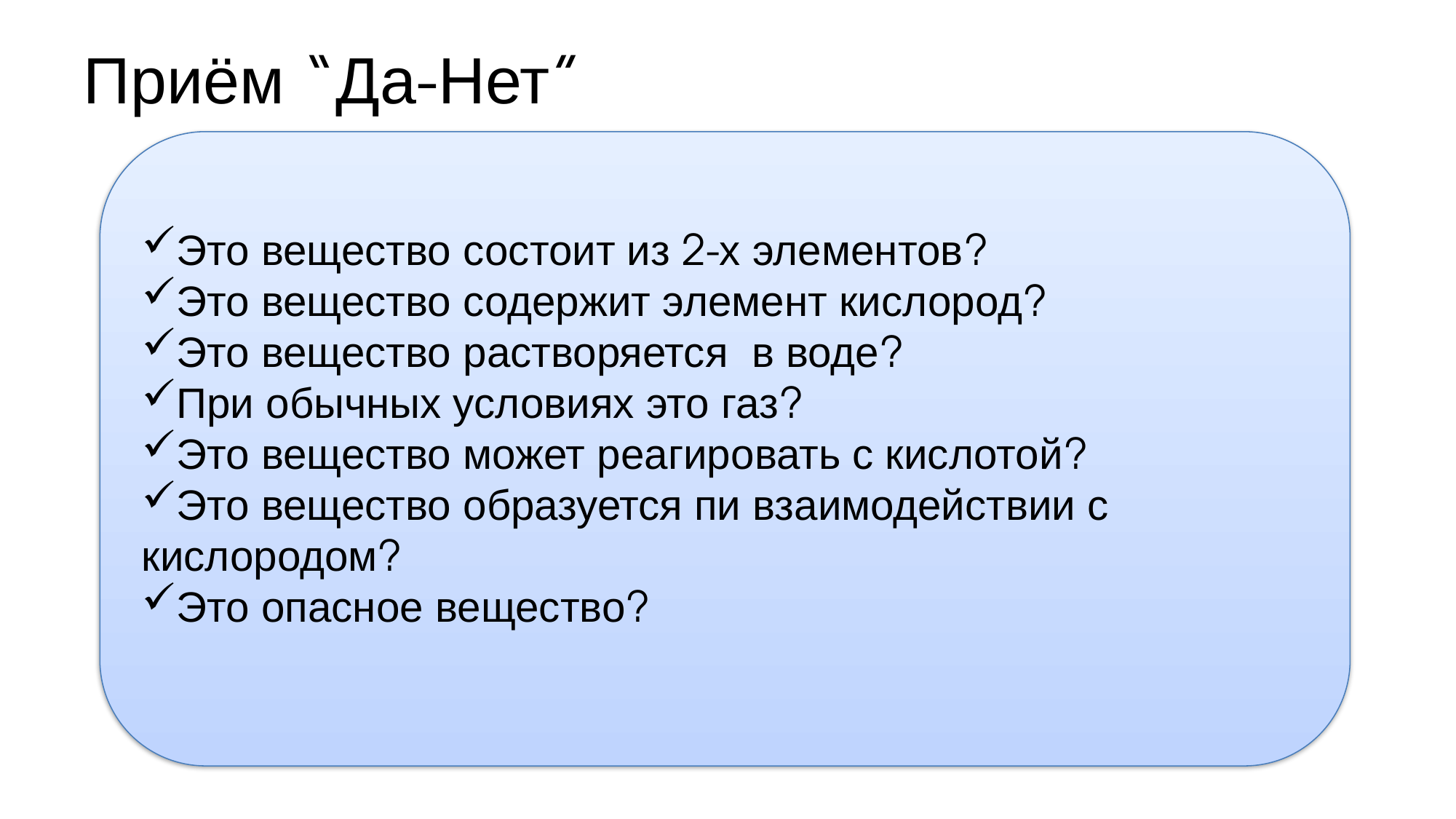

# Приём “Да-Нет”
Это вещество состоит из 2-х элементов?
Это вещество содержит элемент кислород?
Это вещество растворяется  в воде?
При обычных условиях это газ?
Это вещество может реагировать с кислотой?
Это вещество образуется пи взаимодействии с кислородом?
Это опасное вещество?